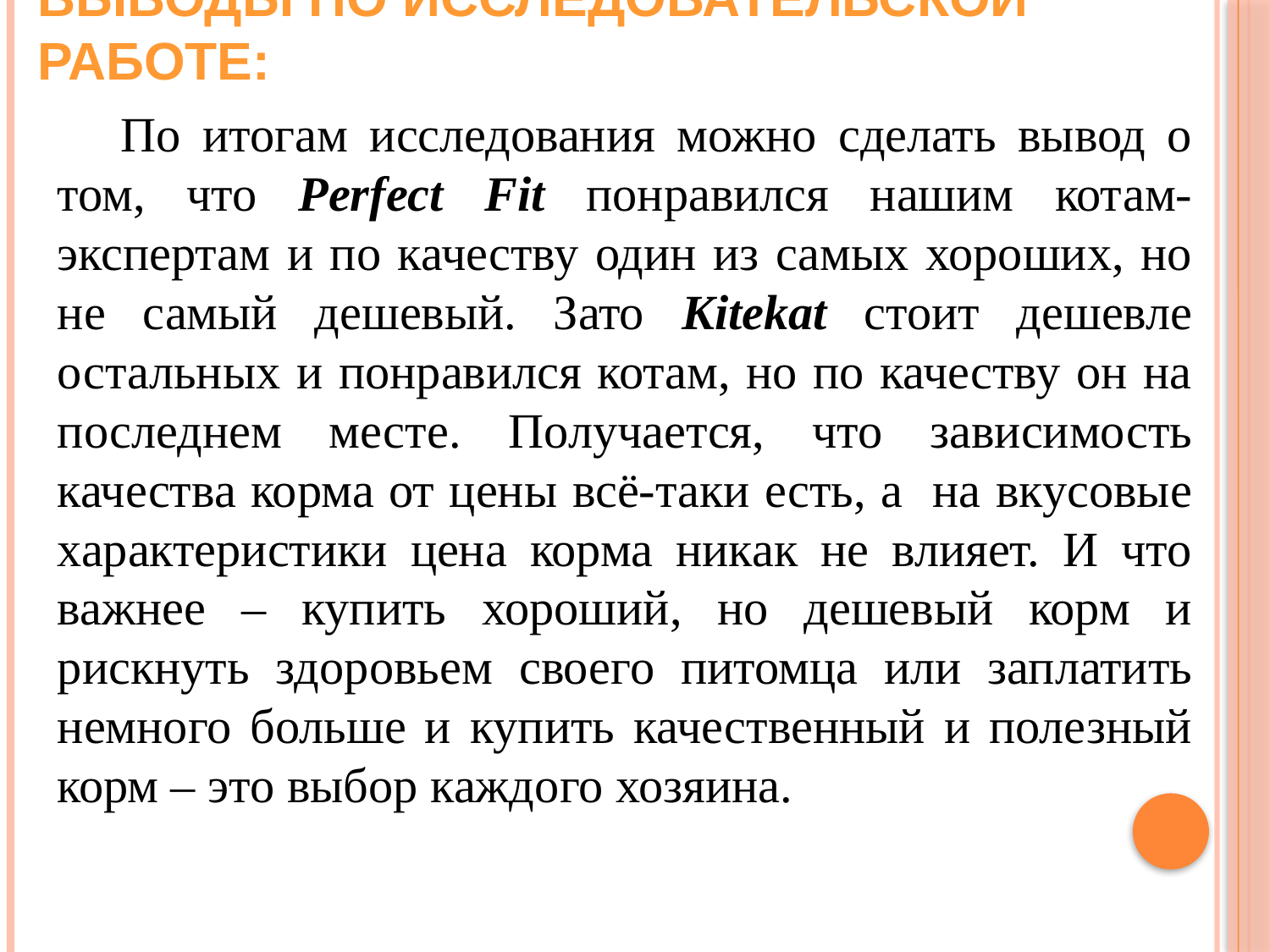

# Выводы по исследовательской работе:
По итогам исследования можно сделать вывод о том, что Perfect Fit понравился нашим котам-экспертам и по качеству один из самых хороших, но не самый дешевый. Зато Kitekat стоит дешевле остальных и понравился котам, но по качеству он на последнем месте. Получается, что зависимость качества корма от цены всё-таки есть, а  на вкусовые характеристики цена корма никак не влияет. И что важнее – купить хороший, но дешевый корм и рискнуть здоровьем своего питомца или заплатить немного больше и купить качественный и полезный корм – это выбор каждого хозяина.